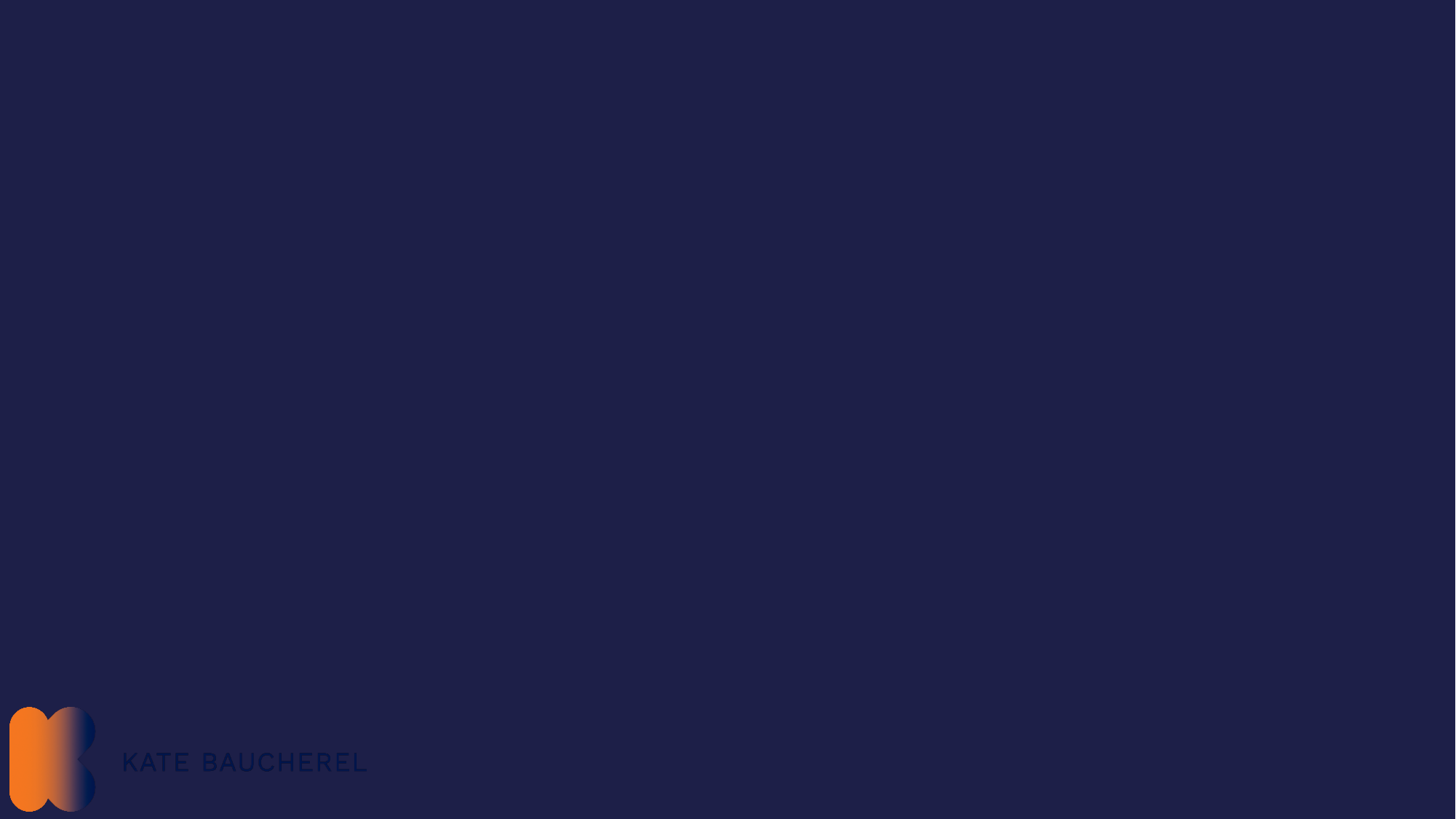

# Best practice - Basic hygiene
Keep the private key’s mnemonic phrase safe, secure, and accessible in case of emergency
Keep computers and smartphones up to date and use reliable antivirus software to minimise the risk of malware
Independently verify any requests you receive to send money to a cryptocurrency address. Unlike a bank transfer, a crypto transfer cannot be reversed.
If an investment looks too good to be true, it probably is
Use known exchanges and investment platforms – never follow links as these may direct to clones